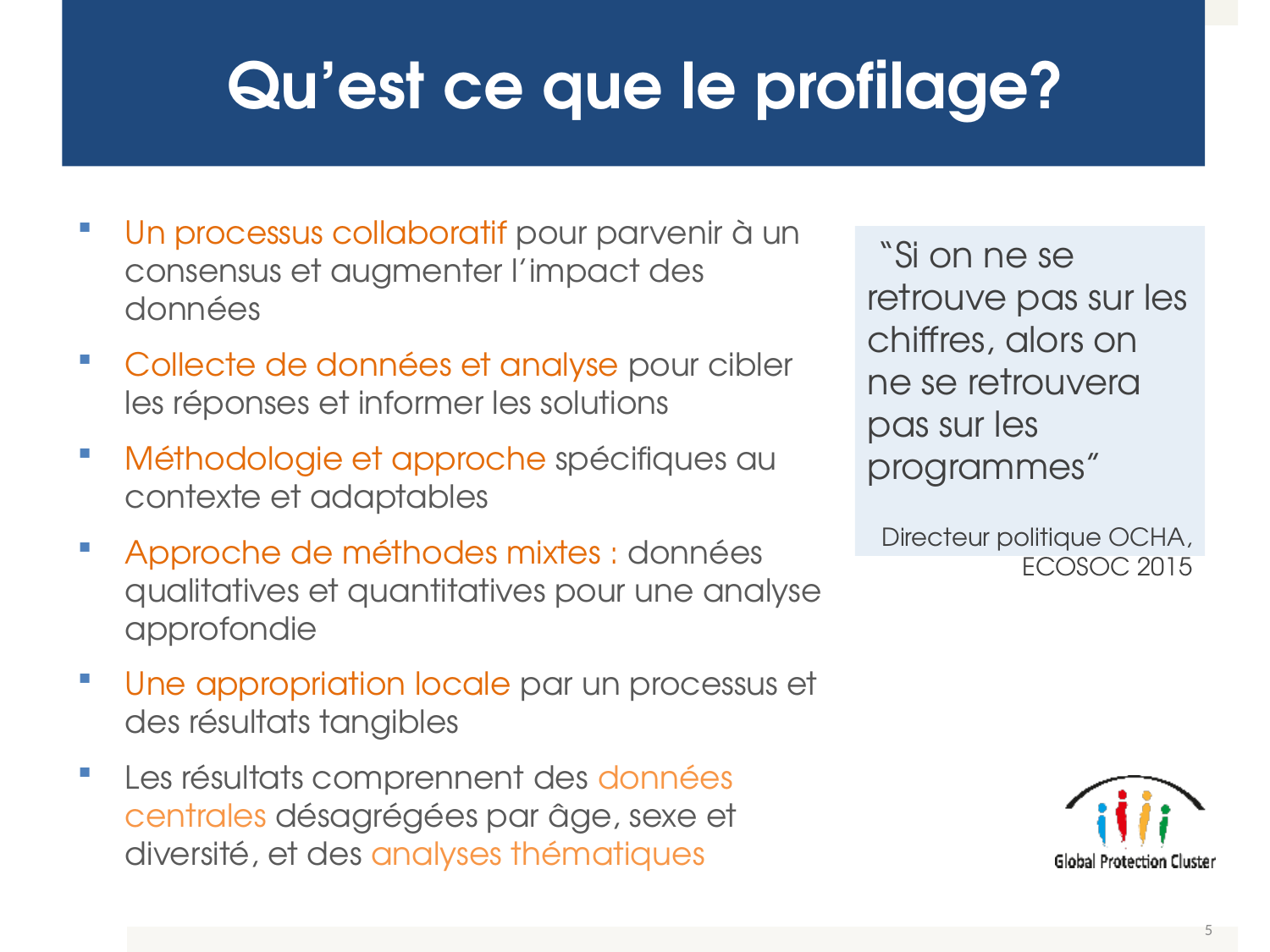

# Qu’est ce que le profilage?
Un processus collaboratif pour parvenir à un consensus et augmenter l’impact des données
Collecte de données et analyse pour cibler les réponses et informer les solutions
Méthodologie et approche spécifiques au contexte et adaptables
Approche de méthodes mixtes : données qualitatives et quantitatives pour une analyse approfondie
Une appropriation locale par un processus et des résultats tangibles
Les résultats comprennent des données centrales désagrégées par âge, sexe et diversité, et des analyses thématiques
 “Si on ne se retrouve pas sur les chiffres, alors on ne se retrouvera pas sur les programmes”
Directeur politique OCHA, ECOSOC 2015